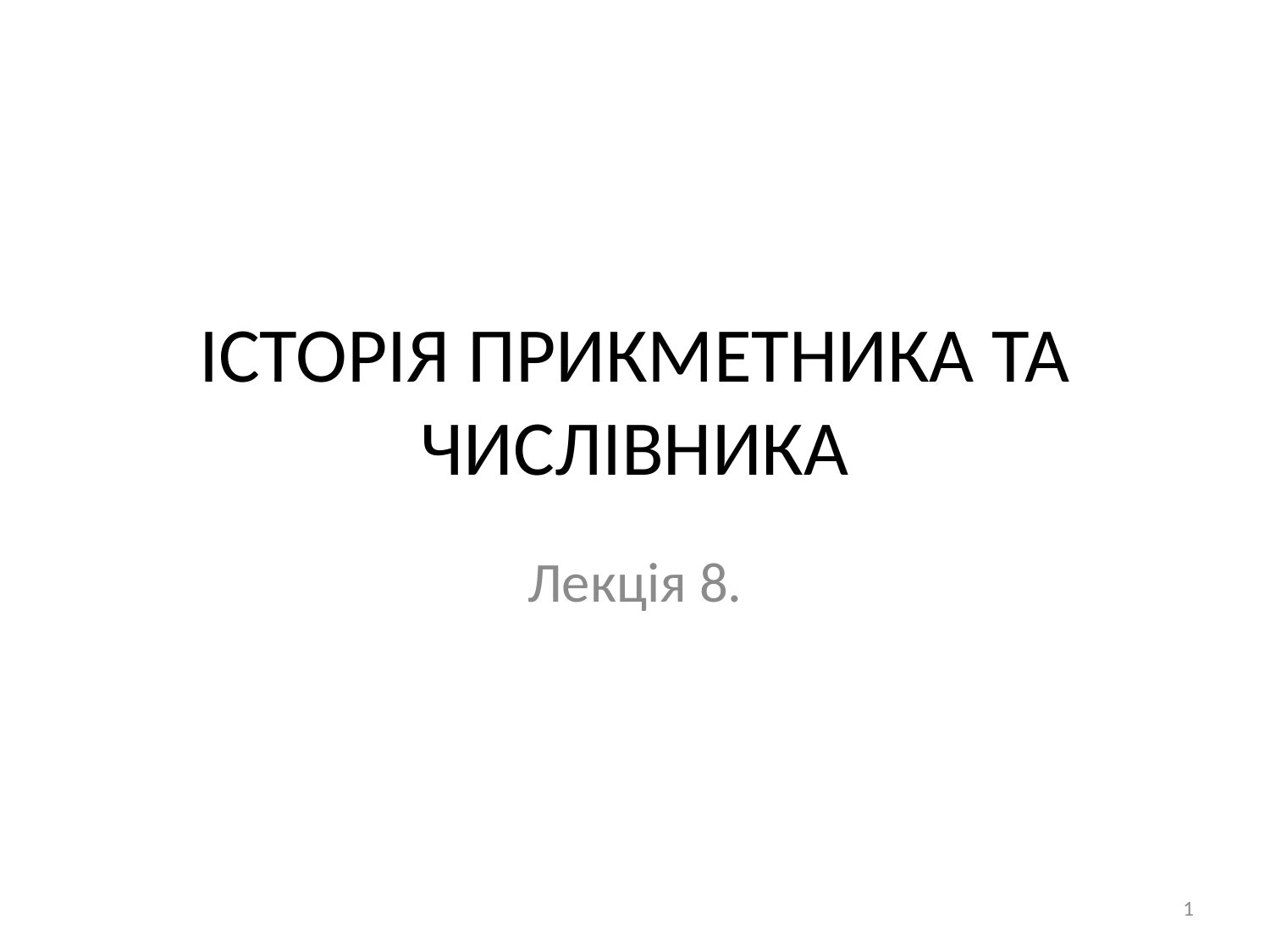

# ІСТОРІЯ ПРИКМЕТНИКА ТА ЧИСЛІВНИКА
Лекція 8.
1